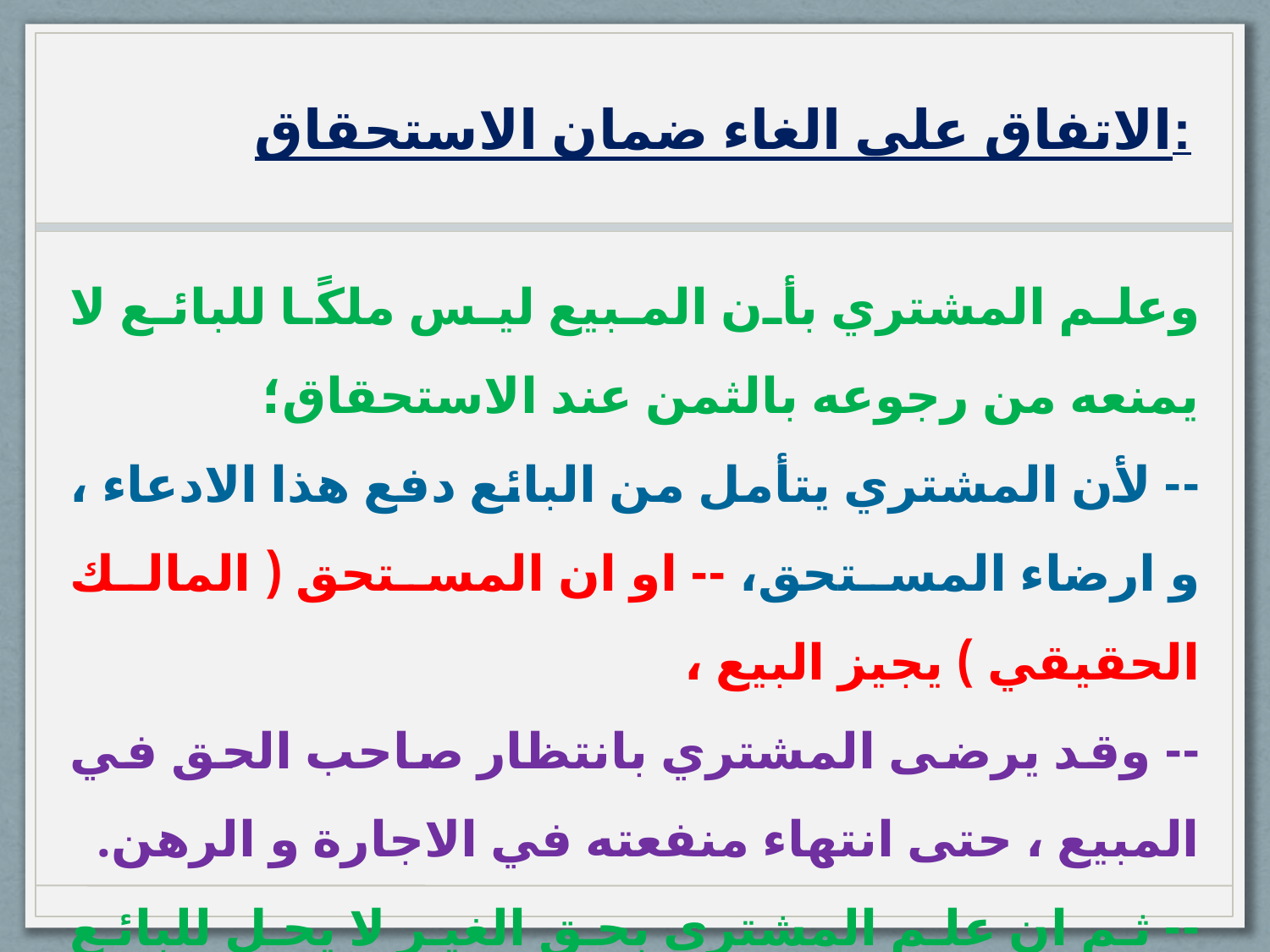

# الاتفاق على الغاء ضمان الاستحقاق:
وعلم المشتري بأن المبيع ليس ملكًا للبائع لا يمنعه من رجوعه بالثمن عند الاستحقاق؛
-- لأن المشتري يتأمل من البائع دفع هذا الادعاء ، و ارضاء المستحق، -- او ان المستحق ( المالك الحقيقي ) يجيز البيع ،
-- وقد يرضى المشتري بانتظار صاحب الحق في المبيع ، حتى انتهاء منفعته في الاجارة و الرهن.
-- ثم ان علم المشتري بحق الغير لا يحل للبائع الثمن بلا مقابل.